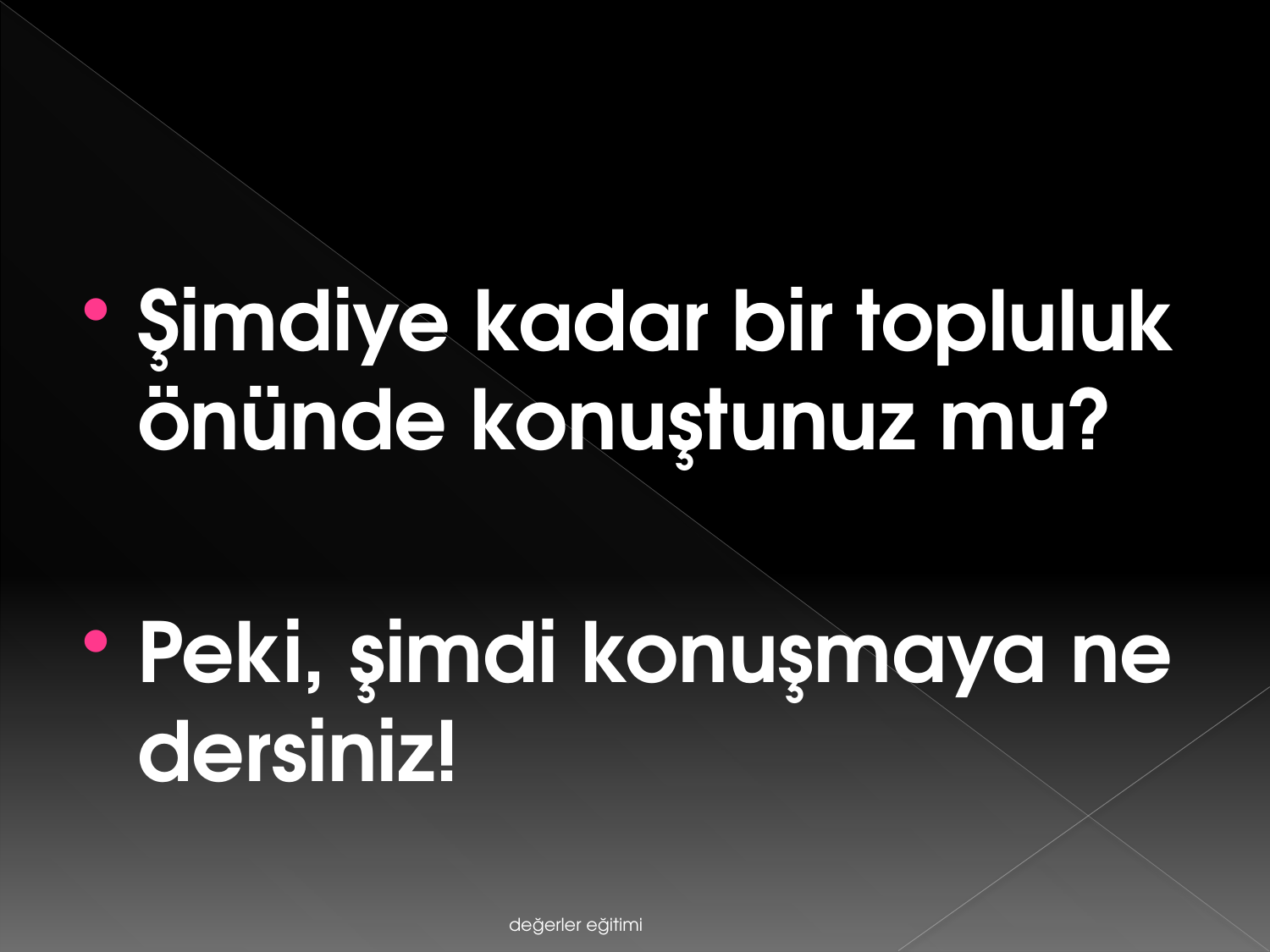

#
Şimdiye kadar bir topluluk önünde konuştunuz mu?

Peki, şimdi konuşmaya ne dersiniz!
değerler eğitimi